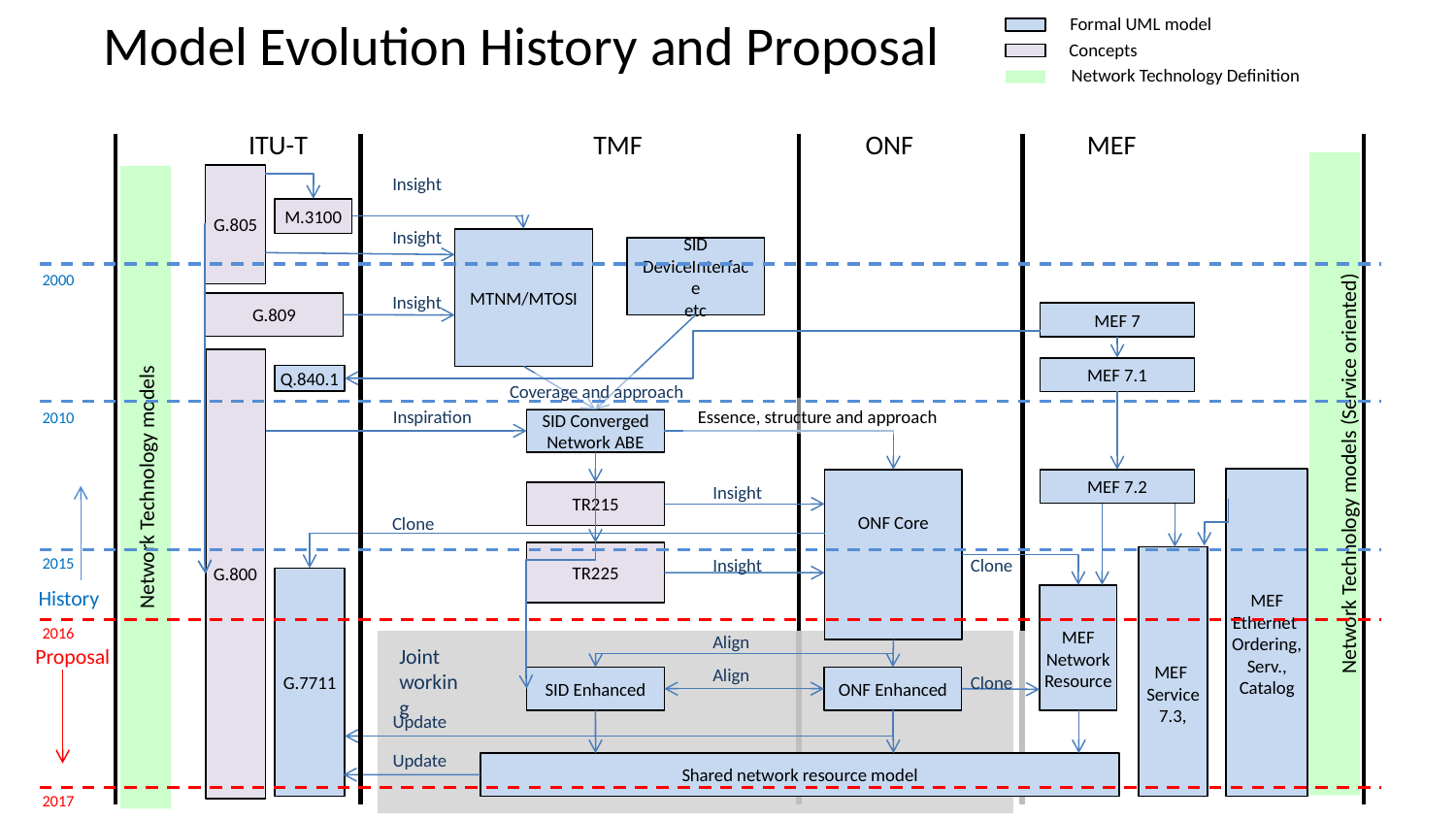

Formal UML model

Concepts

Network Technology Definition

# Model Evolution History and Proposal
ITU-T
TMF
ONF
MEF
G.805
Insight
M.3100
Insight
MTNM/MTOSI
SID DeviceInterface
etc
2000
Insight
G.809
MEF 7
G.800
MEF 7.1
Q.840.1
Coverage and approach
Inspiration
Essence, structure and approach
2010
SID Converged Network ABE

Network Technology models (Service oriented)
Network Technology models

MEF
Ethernet
Ordering,
Serv.,
Catalog

MEF 7.2
ONF Core

Insight
TR215
Clone
TR225
2015

MEF
Service
7.3,
Insight
Clone
G.7711
History

MEF
Network
Resource
2016
Align

Joint working
Proposal
Align
Clone
SID Enhanced
ONF Enhanced
Update
Update
Shared network resource model
2017